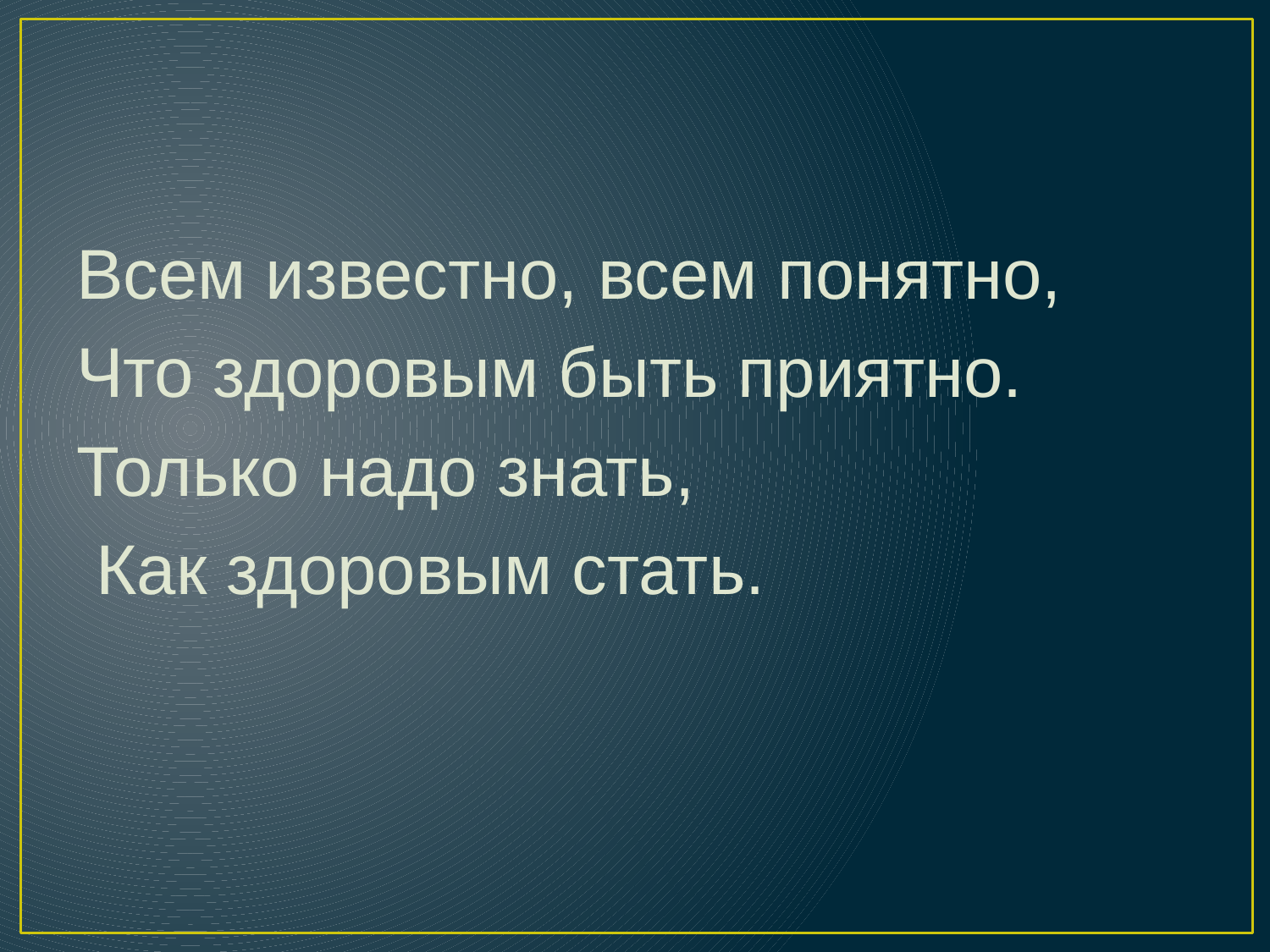

#
Всем известно, всем понятно,
Что здоровым быть приятно.
Только надо знать,
 Как здоровым стать.